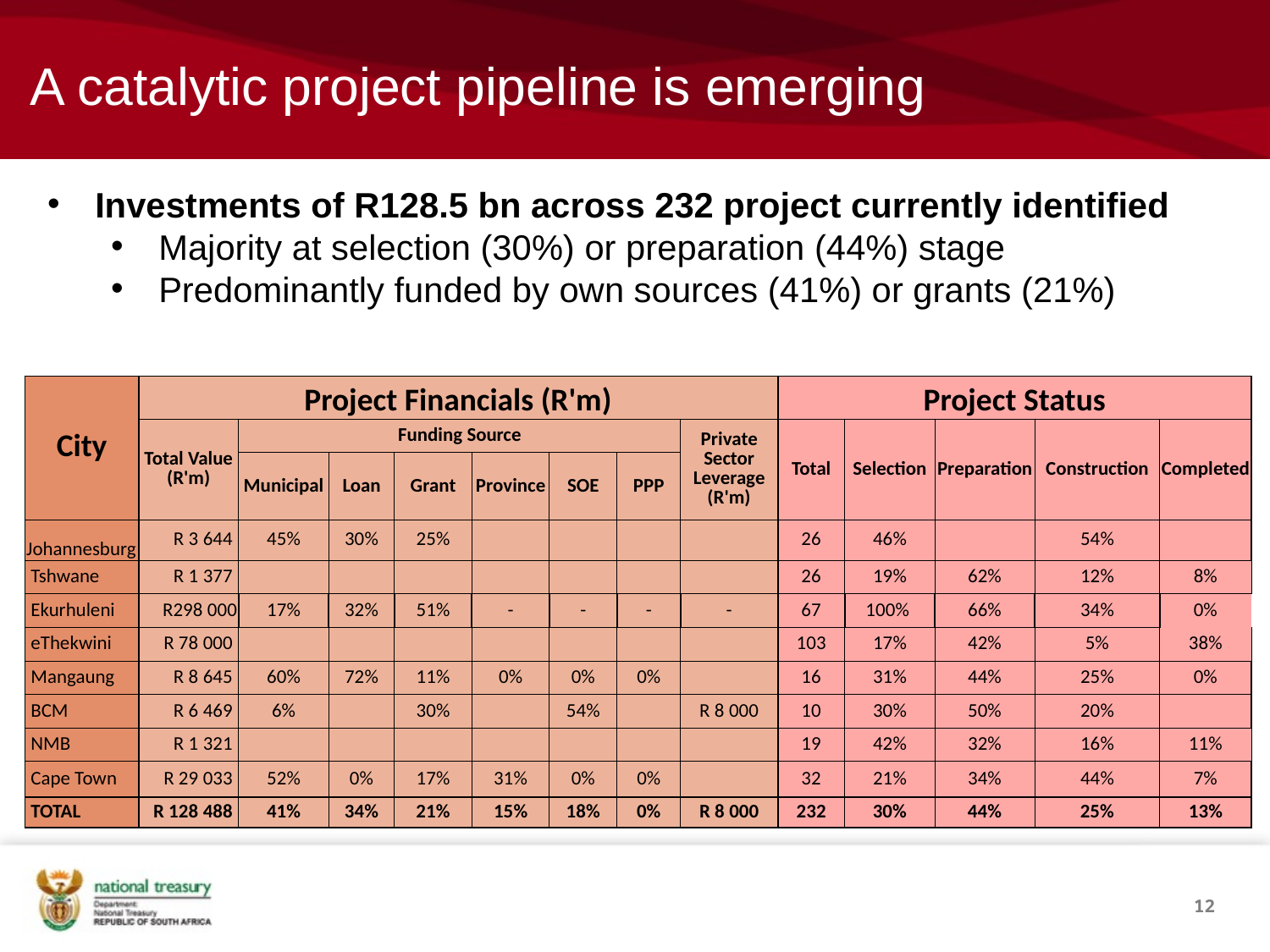

A catalytic project pipeline is emerging
Investments of R128.5 bn across 232 project currently identified
Majority at selection (30%) or preparation (44%) stage
Predominantly funded by own sources (41%) or grants (21%)
| City | Project Financials (R'm) |  |  |  |  |  |  |  | Project Status |  |  |  |  |
| --- | --- | --- | --- | --- | --- | --- | --- | --- | --- | --- | --- | --- | --- |
|  | Total Value (R'm) | Funding Source |  |  |  |  |  | Private Sector Leverage (R'm) | Total | Selection | Preparation | Construction | Completed |
|  |  | Municipal | Loan | Grant | Province | SOE | PPP |  |  |  |  |  |  |
| Johannesburg | R 3 644 | 45% | 30% | 25% |  |  |  |  | 26 | 46% |  | 54% |  |
| Tshwane | R 1 377 |  |  |  |  |  |  |  | 26 | 19% | 62% | 12% | 8% |
| Ekurhuleni | R298 000 | 17% | 32% | 51% | - | - | - | - | 67 | 100% | 66% | 34% | 0% |
| eThekwini | R 78 000 |  |  |  |  |  |  |  | 103 | 17% | 42% | 5% | 38% |
| Mangaung | R 8 645 | 60% | 72% | 11% | 0% | 0% | 0% |  | 16 | 31% | 44% | 25% | 0% |
| BCM | R 6 469 | 6% |  | 30% |  | 54% |  | R 8 000 | 10 | 30% | 50% | 20% |  |
| NMB | R 1 321 |  |  |  |  |  |  |  | 19 | 42% | 32% | 16% | 11% |
| Cape Town | R 29 033 | 52% | 0% | 17% | 31% | 0% | 0% |  | 32 | 21% | 34% | 44% | 7% |
| TOTAL | R 128 488 | 41% | 34% | 21% | 15% | 18% | 0% | R 8 000 | 232 | 30% | 44% | 25% | 13% |
12